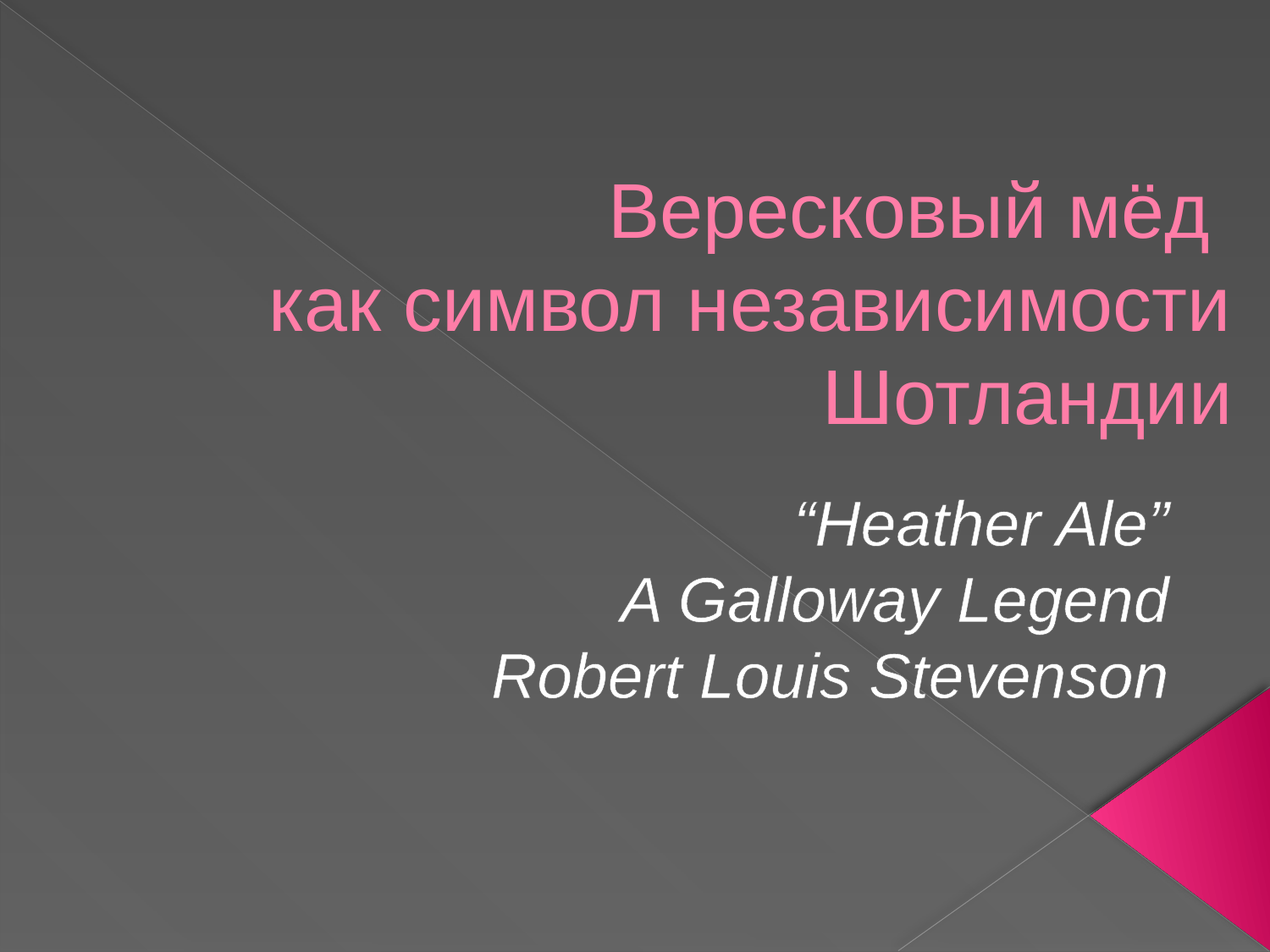

# Вересковый мёд как символ независимости Шотландии
“Heather Ale”
A Galloway Legend
Robert Louis Stevenson